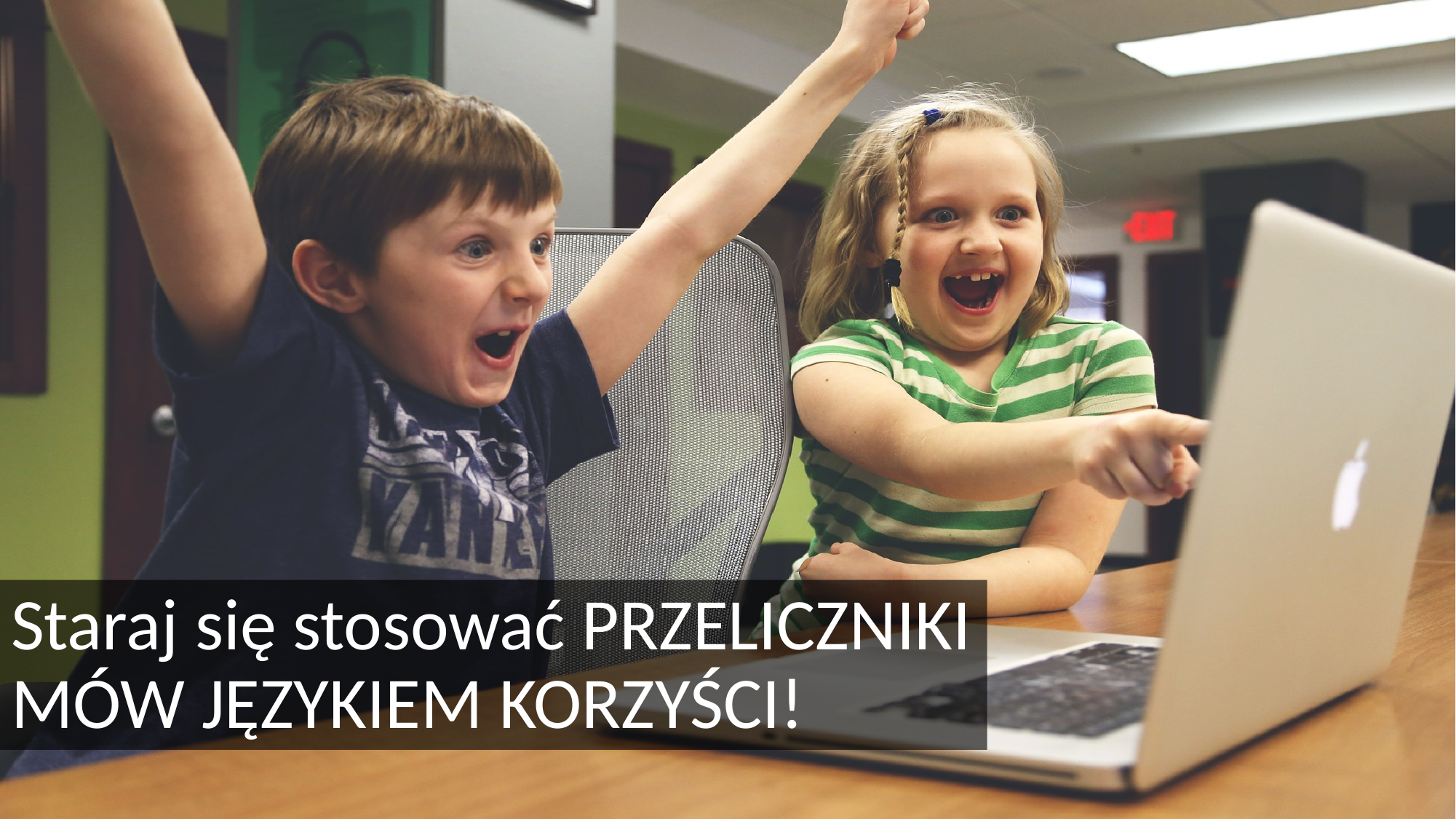

Staraj się stosować PRZELICZNIKI
MÓW JĘZYKIEM KORZYŚCI!